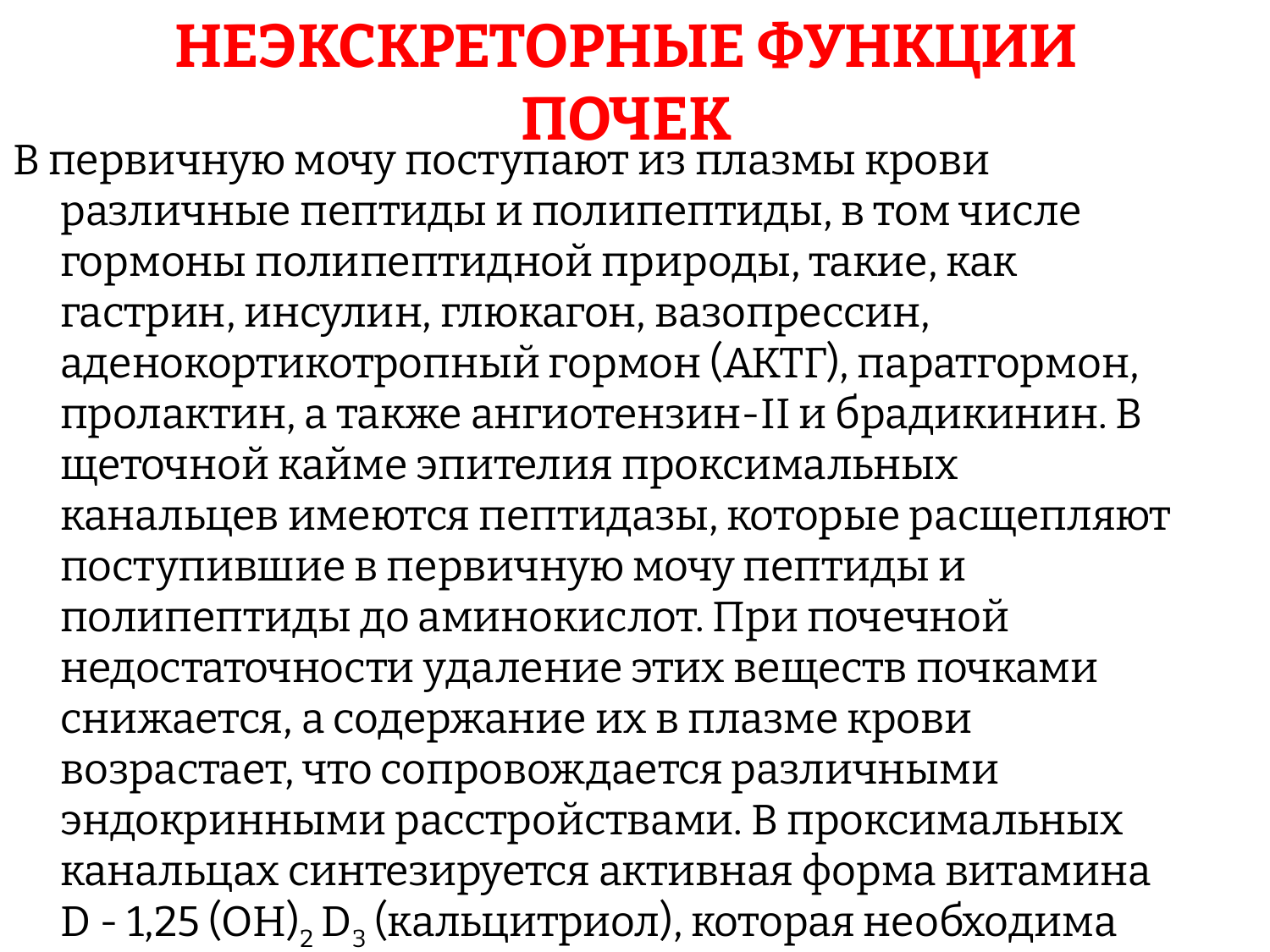

# НЕЭКСКРЕТОРНЫЕ ФУНКЦИИ ПОЧЕК
В первичную мочу поступают из плазмы крови различные пептиды и полипептиды, в том числе гормоны полипептидной природы, такие, как гастрин, инсулин, глюкагон, вазопрессин, аденокортикотропный гормон (АКТГ), паратгормон, пролактин, а также ангиотензин-II и брадикинин. В щеточной кайме эпителия проксимальных канальцев имеются пептидазы, которые расщепляют поступившие в первичную мочу пептиды и полипептиды до аминокислот. При почечной недостаточности удаление этих веществ почками снижается, а содержание их в плазме крови возрастает, что сопровождается различными эндокринными расстройствами. В проксимальных канальцах синтезируется активная форма витамина D - 1,25 (ОН)2 D3 (кальцитриол), которая необходима для транспорта кальция через стенку кишечника и эпителий канальцев